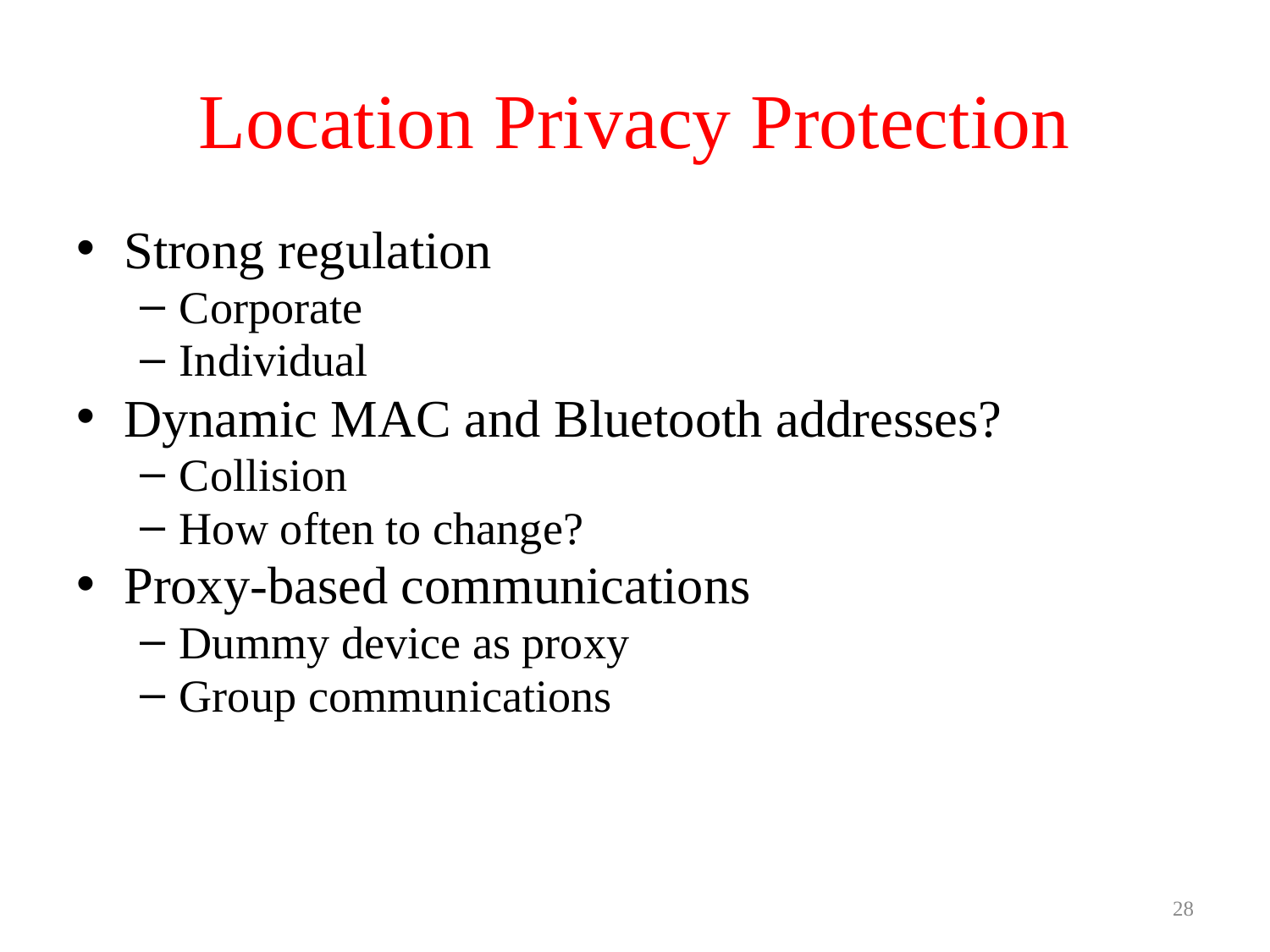

# Location Privacy Protection
Strong regulation
Corporate
Individual
Dynamic MAC and Bluetooth addresses?
Collision
How often to change?
Proxy-based communications
Dummy device as proxy
Group communications

28